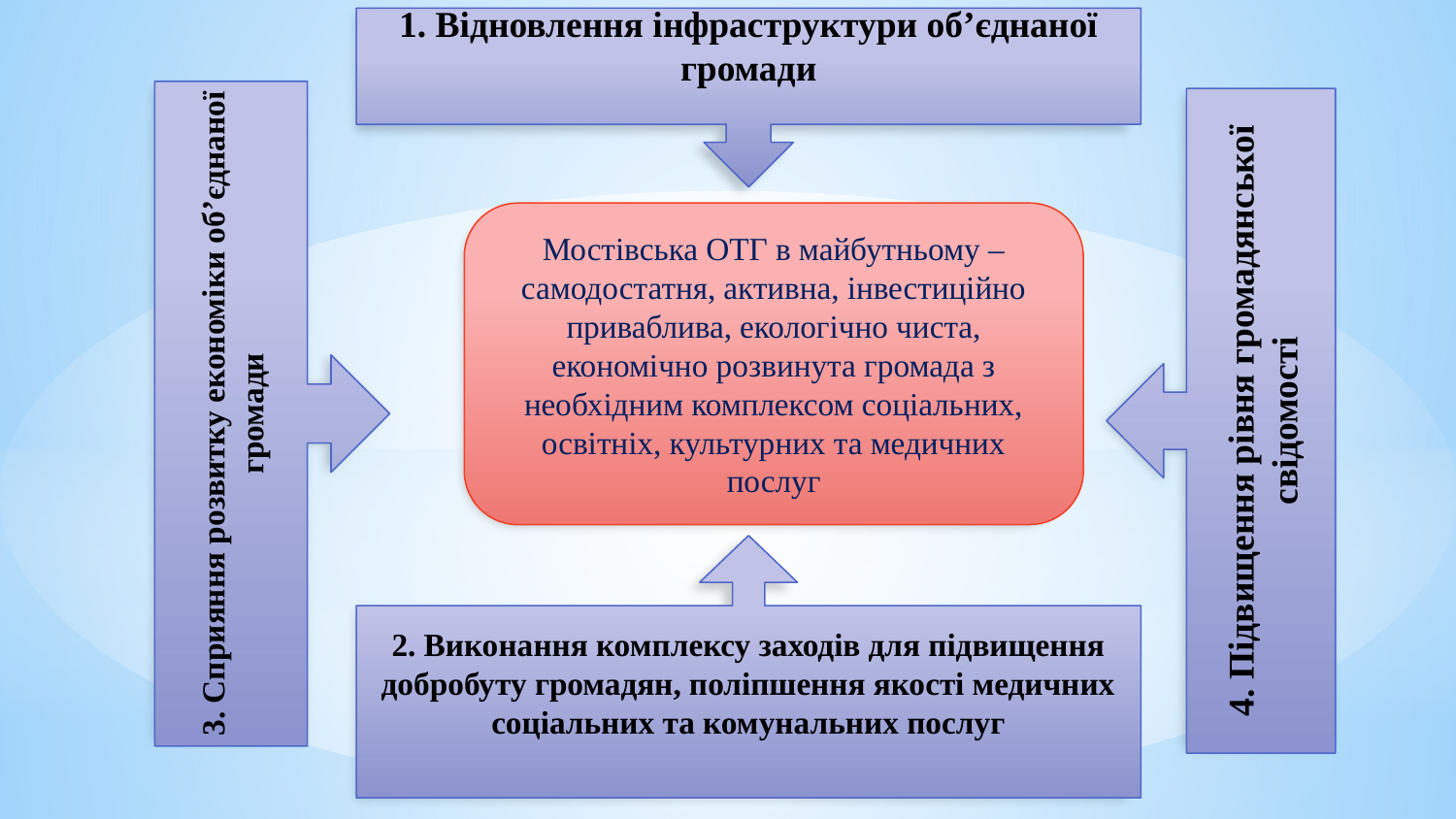

1. Відновлення інфраструктури об’єднаної громади

3. Сприяння розвитку економіки об’єднаної громади
4. Підвищення рівня громадянської свідомості
Мостівська ОТГ в майбутньому – самодостатня, активна, інвестиційно приваблива, екологічно чиста, економічно розвинута громада з необхідним комплексом соціальних, освітніх, культурних та медичних послуг
2. Виконання комплексу заходів для підвищення добробуту громадян, поліпшення якості медичних соціальних та комунальних послуг